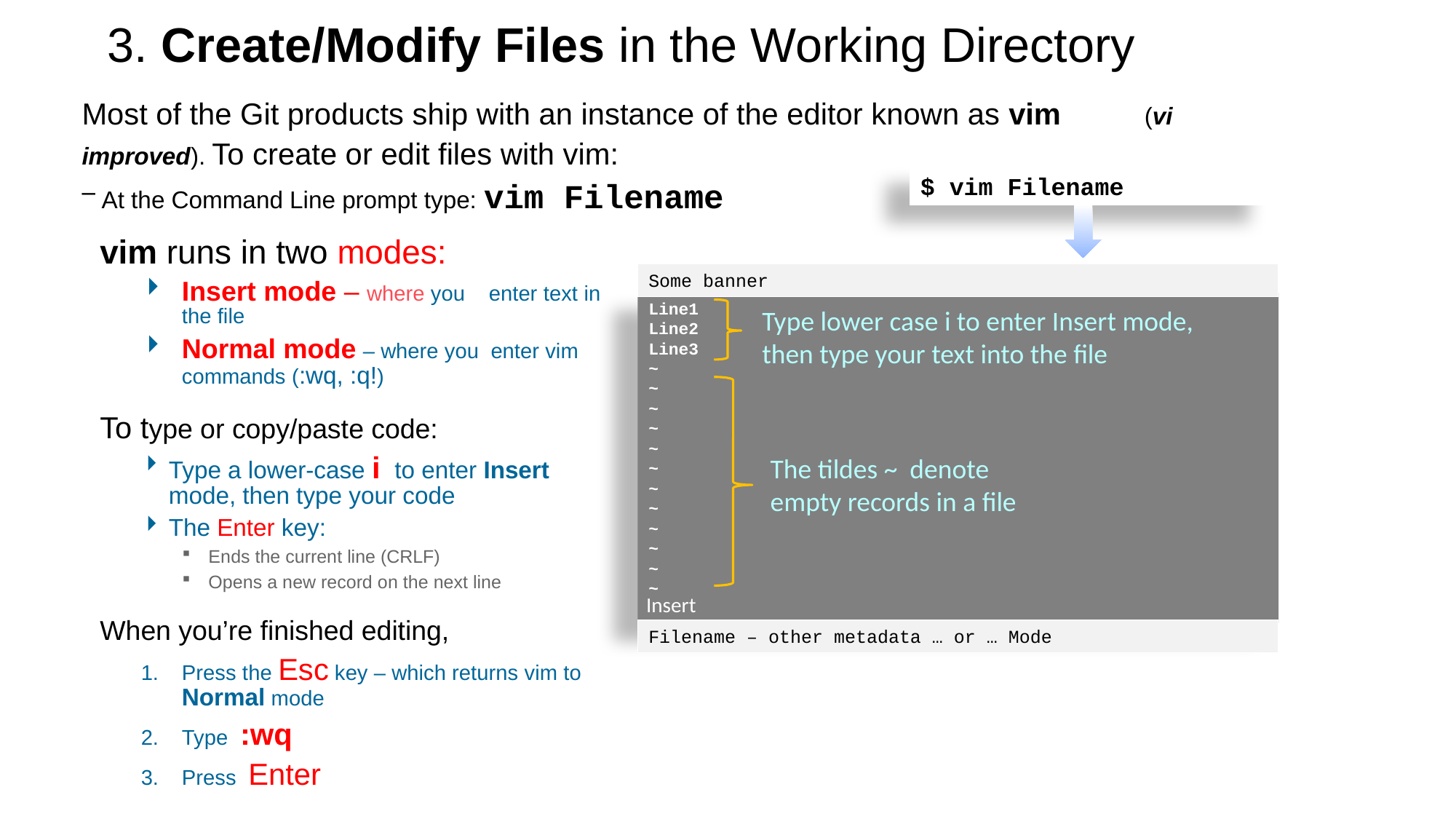

# 3. Create/Modify Files in the Working Directory
Most of the Git products ship with an instance of the editor known as vim          (vi improved). To create or edit files with vim:
At the Command Line prompt type: vim Filename
$ vim Filename

vim runs in two modes:
Insert mode – where you    enter text in the file
Normal mode – where you  enter vim commands (:wq, :q!)

To type or copy/paste code:
Type a lower-case i  to enter Insert mode, then type your code
The Enter key:
Ends the current line (CRLF)
Opens a new record on the next line

When you’re finished editing,
Press the Esc key – which returns vim to Normal mode
Type  :wq
Press  Enter
Some banner
Line1
Line2
Line3
~
~
~
~
~
~
~
~
~
~
~
~

Filename – other metadata … or … Mode
Type lower case i to enter Insert mode, then type your text into the file

The tildes ~  denote empty records in a file
Insert